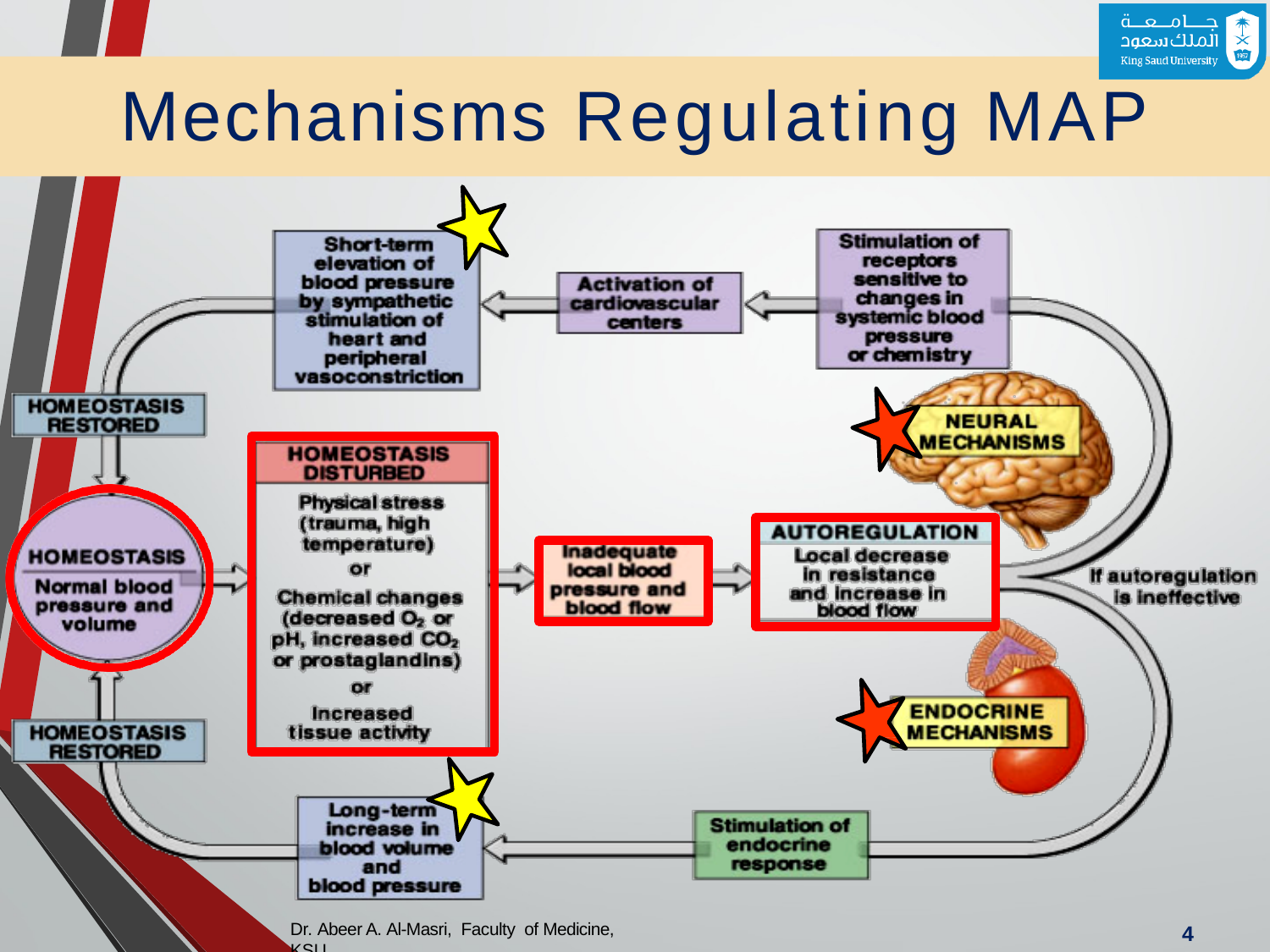

# Mechanisms Regulating MAP

Dr. Abeer A. Al-Masri,  Faculty  of Medicine,   KSU
4